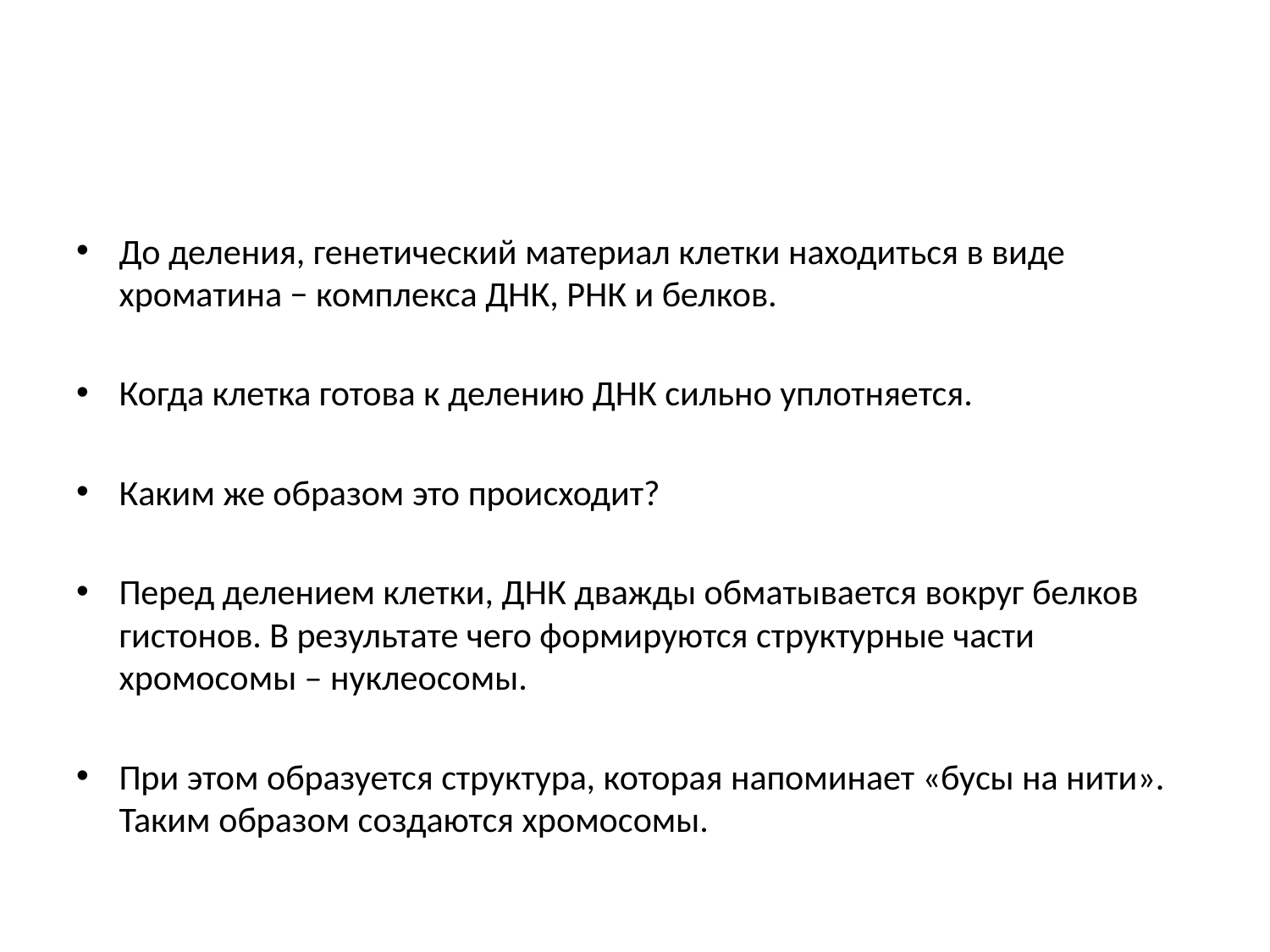

#
До деления, генетический материал клетки находиться в виде хроматина − комплекса ДНК, РНК и белков.

Когда клетка готова к делению ДНК сильно уплотняется.

Каким же образом это происходит?

Перед делением клетки, ДНК дважды обматывается вокруг белков гистонов. В результате чего формируются структурные части хромосомы – нуклеосомы.

При этом образуется структура, которая напоминает «бусы на нити». Таким образом создаются хромосомы.